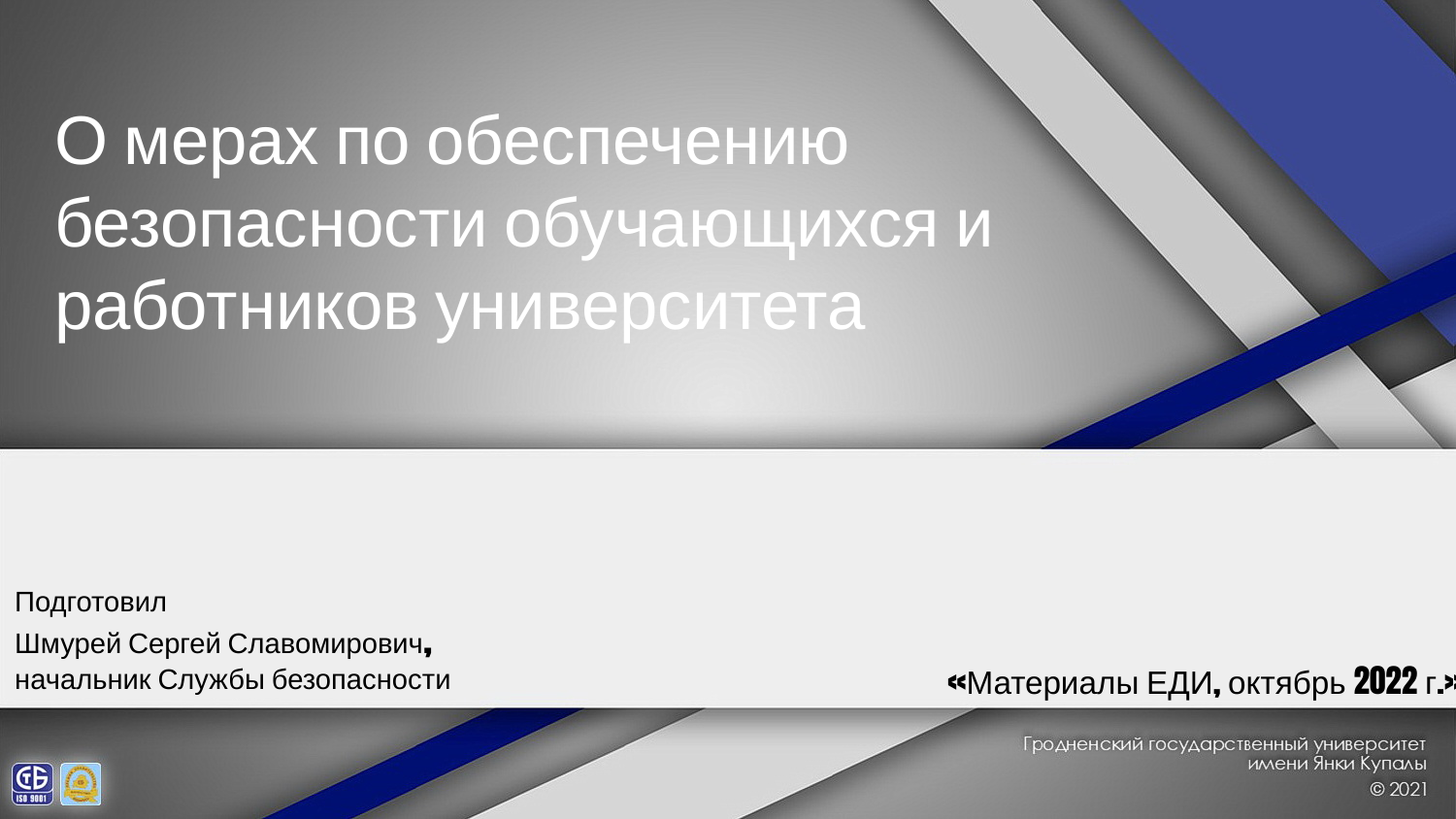

О мерах по обеспечению
безопасности обучающихся и работников университета
Подготовил
Шмурей Сергей Славомирович,
начальник Службы безопасности
«Материалы ЕДИ, октябрь 2022 г.»